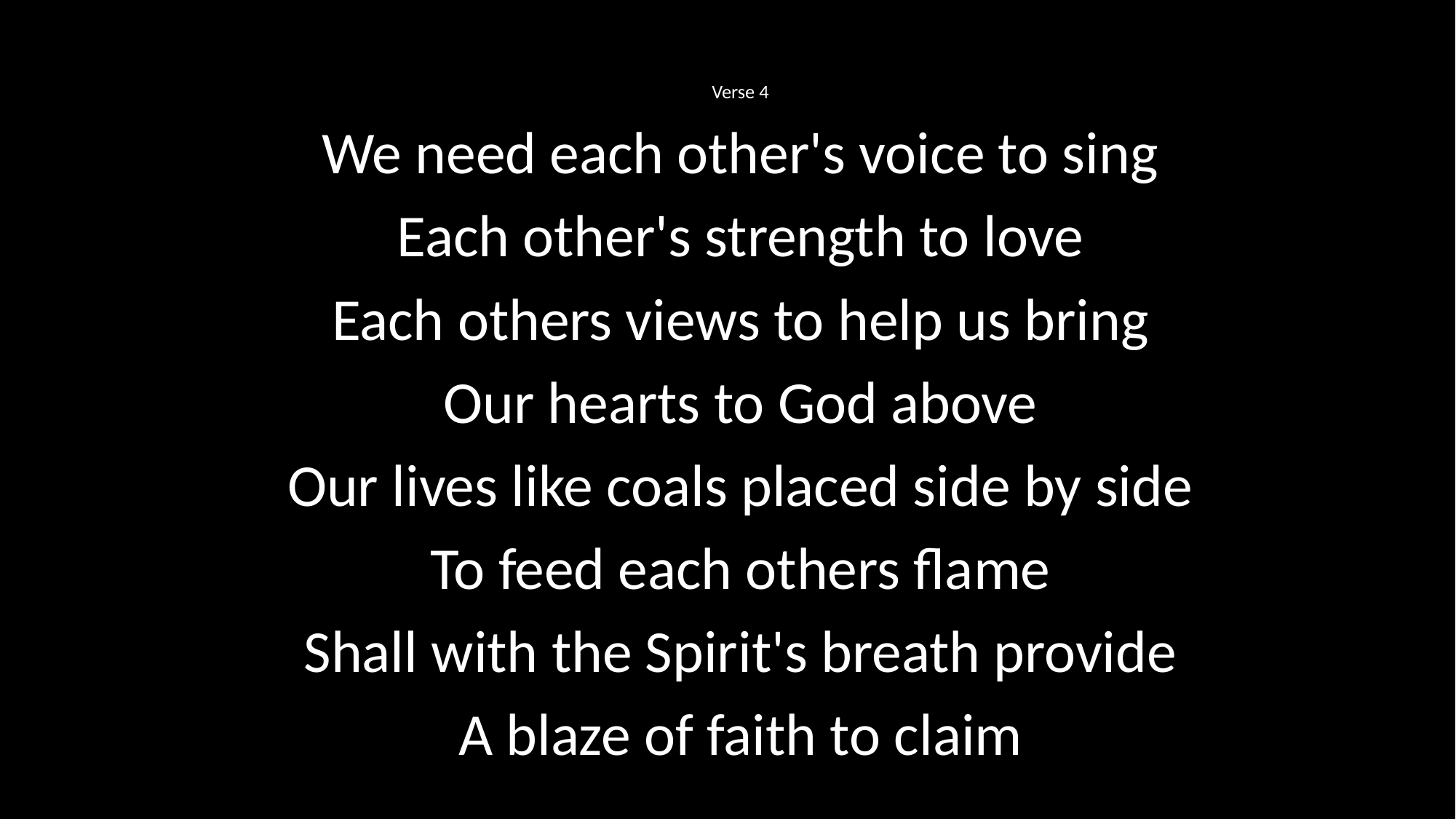

Verse 4
We need each other's voice to sing
Each other's strength to love
Each others views to help us bring
Our hearts to God above
Our lives like coals placed side by side
To feed each others flame
Shall with the Spirit's breath provide
A blaze of faith to claim